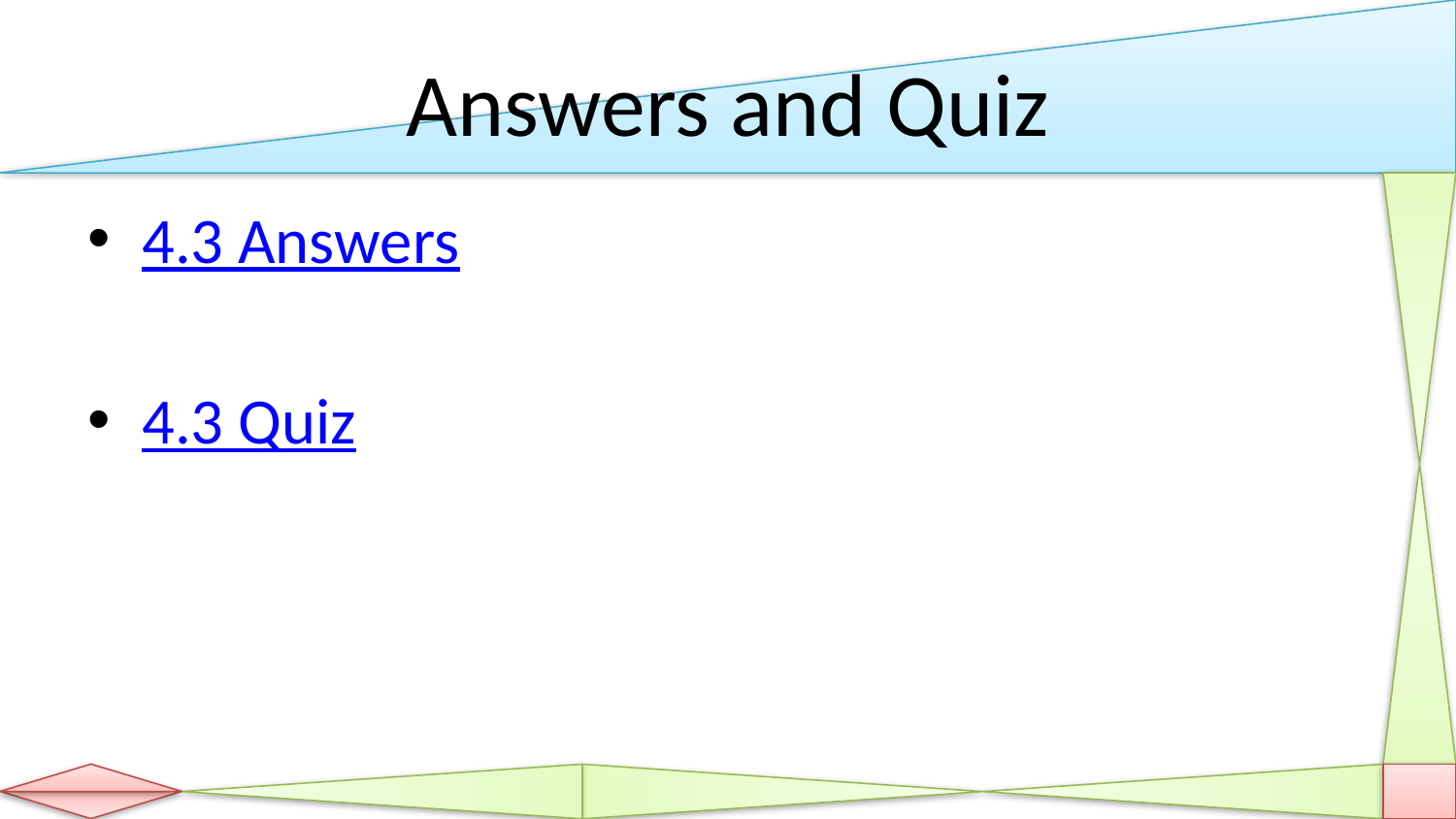

# Answers and Quiz
4.3 Answers

4.3 Quiz